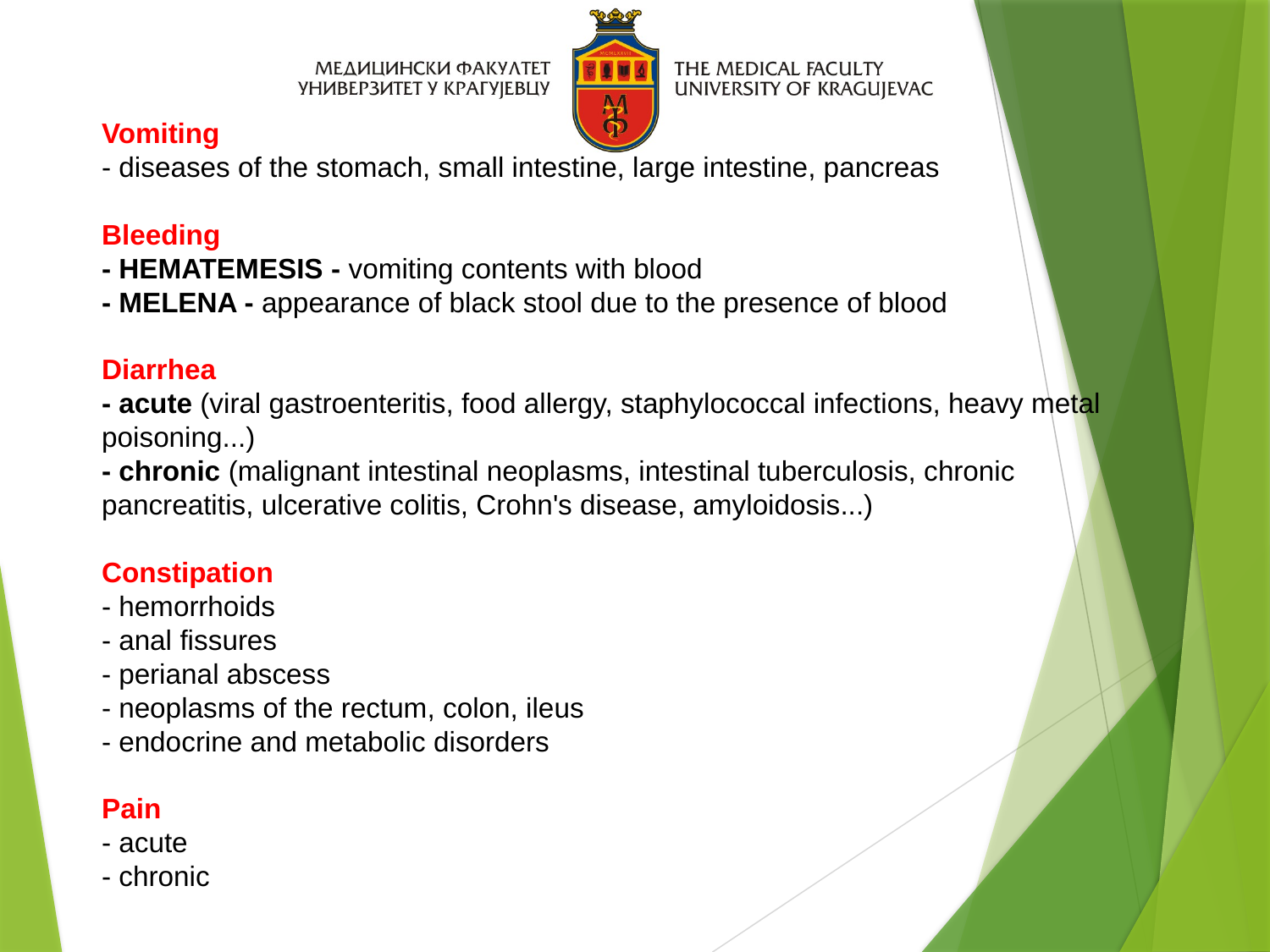

Vomiting
- diseases of the stomach, small intestine, large intestine, pancreas

Bleeding
- HEMATEMESIS - vomiting contents with blood
- MELENA - appearance of black stool due to the presence of blood

Diarrhea
- acute (viral gastroenteritis, food allergy, staphylococcal infections, heavy metal poisoning...)
- chronic (malignant intestinal neoplasms, intestinal tuberculosis, chronic pancreatitis, ulcerative colitis, Crohn's disease, amyloidosis...)

Constipation
- hemorrhoids
- anal fissures
- perianal abscess
- neoplasms of the rectum, colon, ileus
- endocrine and metabolic disorders

Pain
- acute
- chronic